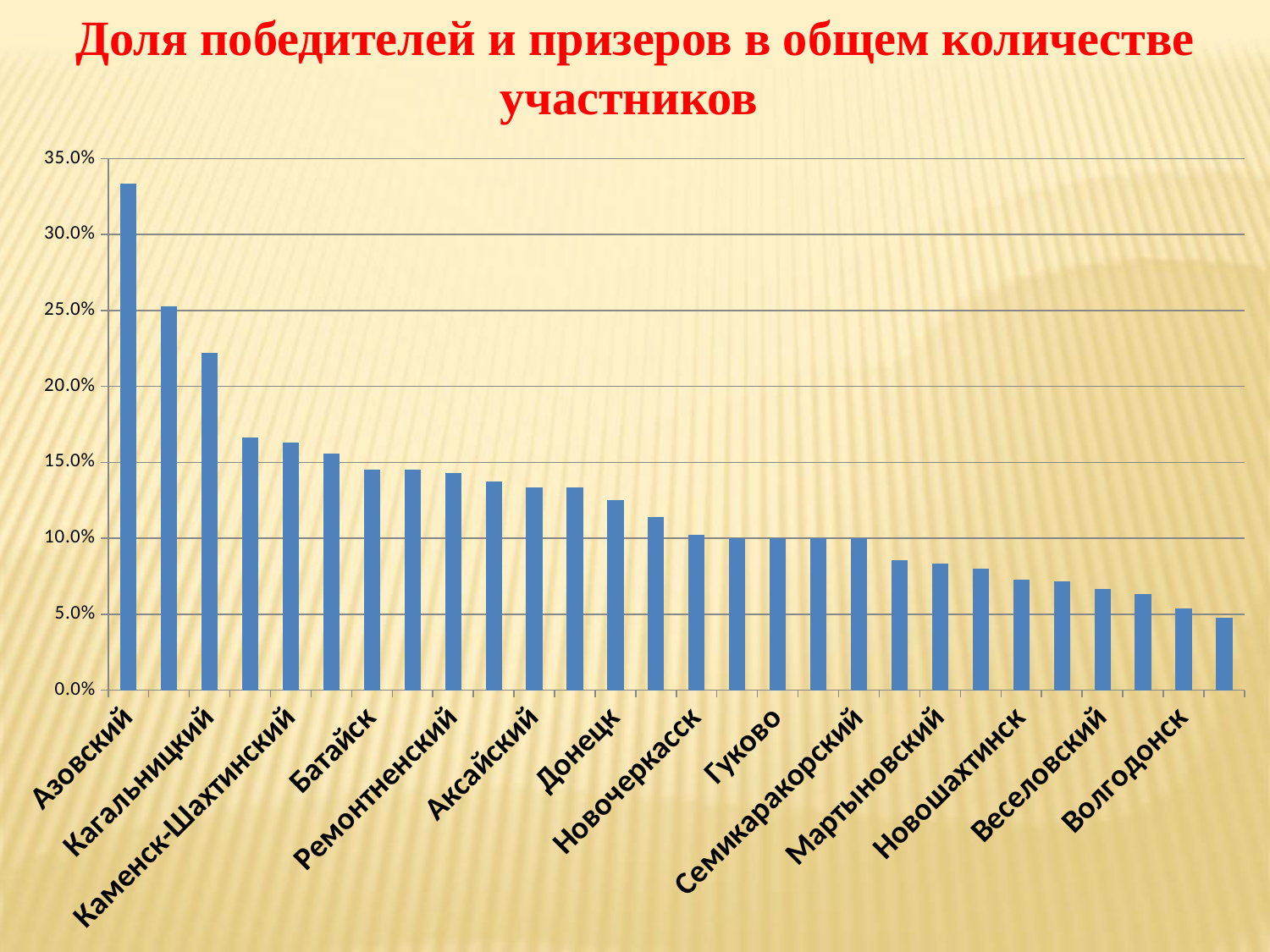

Доля победителей и призеров в общем количестве участников

### Chart

| Category |  |
|---|---|
| Азовский | 0.3333333333333333 |
| Ростов-на-Дону | 0.2528735632183909 |
| Кагальницкий | 0.2222222222222222 |
| Зимовниковский | 0.16666666666666666 |
| Каменск-Шахтинский | 0.16326530612244913 |
| Сальский | 0.15584415584415595 |
| Батайск | 0.14545454545454545 |
| Азов | 0.1451612903225807 |
| Ремонтненский | 0.14285714285714296 |
| Таганрог | 0.13725490196078433 |
| Аксайский | 0.13333333333333341 |
| Матвеево-Курганский | 0.13333333333333341 |
| Донецк | 0.125 |
| Зерноградский | 0.11428571428571434 |
| Новочеркасск | 0.10227272727272729 |
| Белокалитвинский | 0.1 |
| Гуково | 0.1 |
| Мясниковский | 0.1 |
| Семикаракорский | 0.1 |
| Багаевский | 0.08571428571428572 |
| Мартыновский | 0.08333333333333334 |
| Константиновский | 0.08000000000000004 |
| Новошахтинск | 0.07272727272727272 |
| Родионово - Несветайский | 0.07142857142857142 |
| Веселовский | 0.06666666666666668 |
| Шахты | 0.06338028169014089 |
| Волгодонск | 0.0537634408602151 |
| Песчанокопский | 0.04761904761904762 |